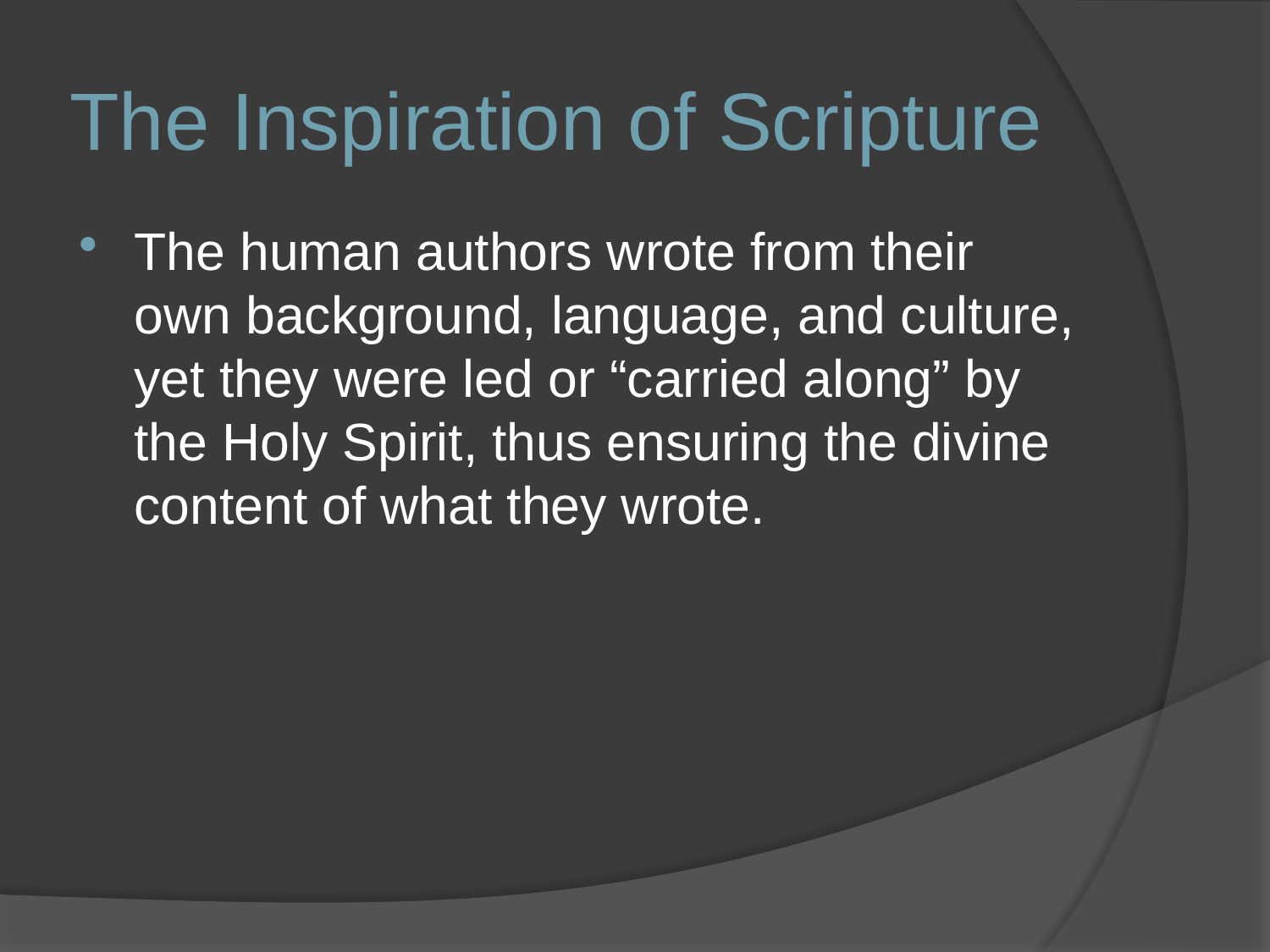

# The Inspiration of Scripture
The human authors wrote from their own background, language, and culture, yet they were led or “carried along” by the Holy Spirit, thus ensuring the divine content of what they wrote.